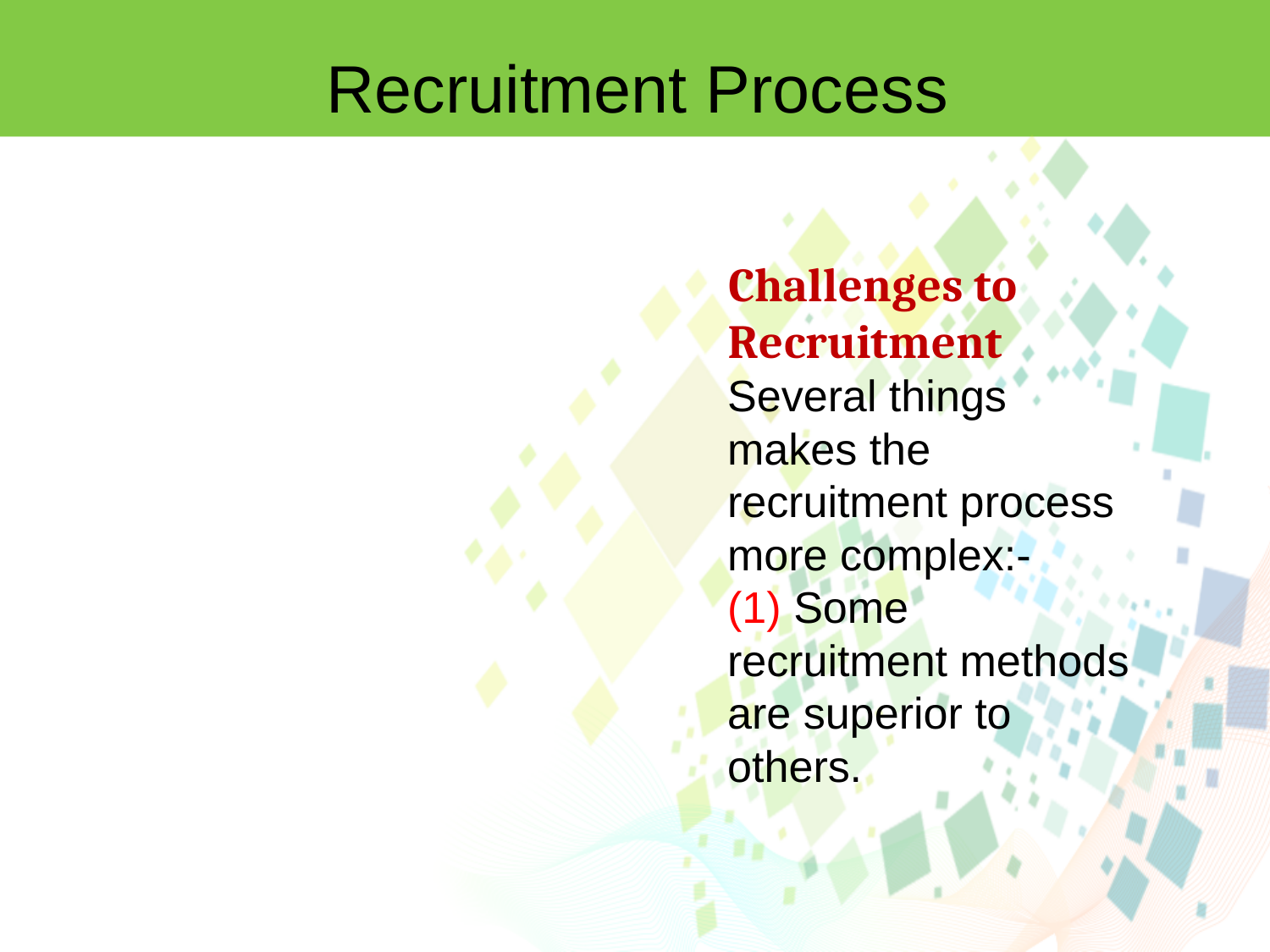

Recruitment Process
Challenges to Recruitment
Several things makes the recruitment process more complex:-
(1) Some recruitment methods are superior to others.